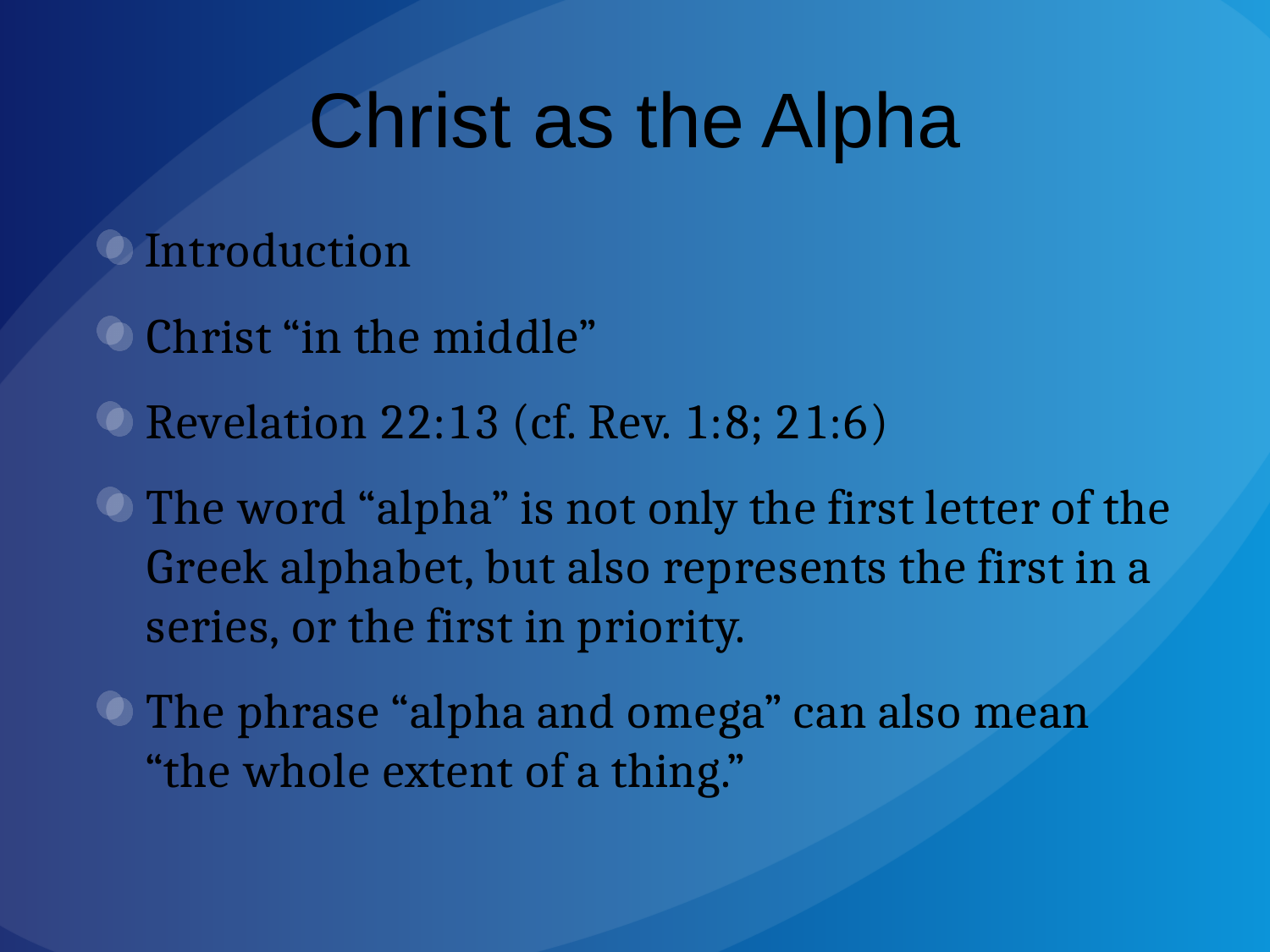

# Christ as the Alpha
Introduction
Christ “in the middle”
Revelation 22:13 (cf. Rev. 1:8; 21:6)
The word “alpha” is not only the first letter of the Greek alphabet, but also represents the first in a series, or the first in priority.
The phrase “alpha and omega” can also mean “the whole extent of a thing.”